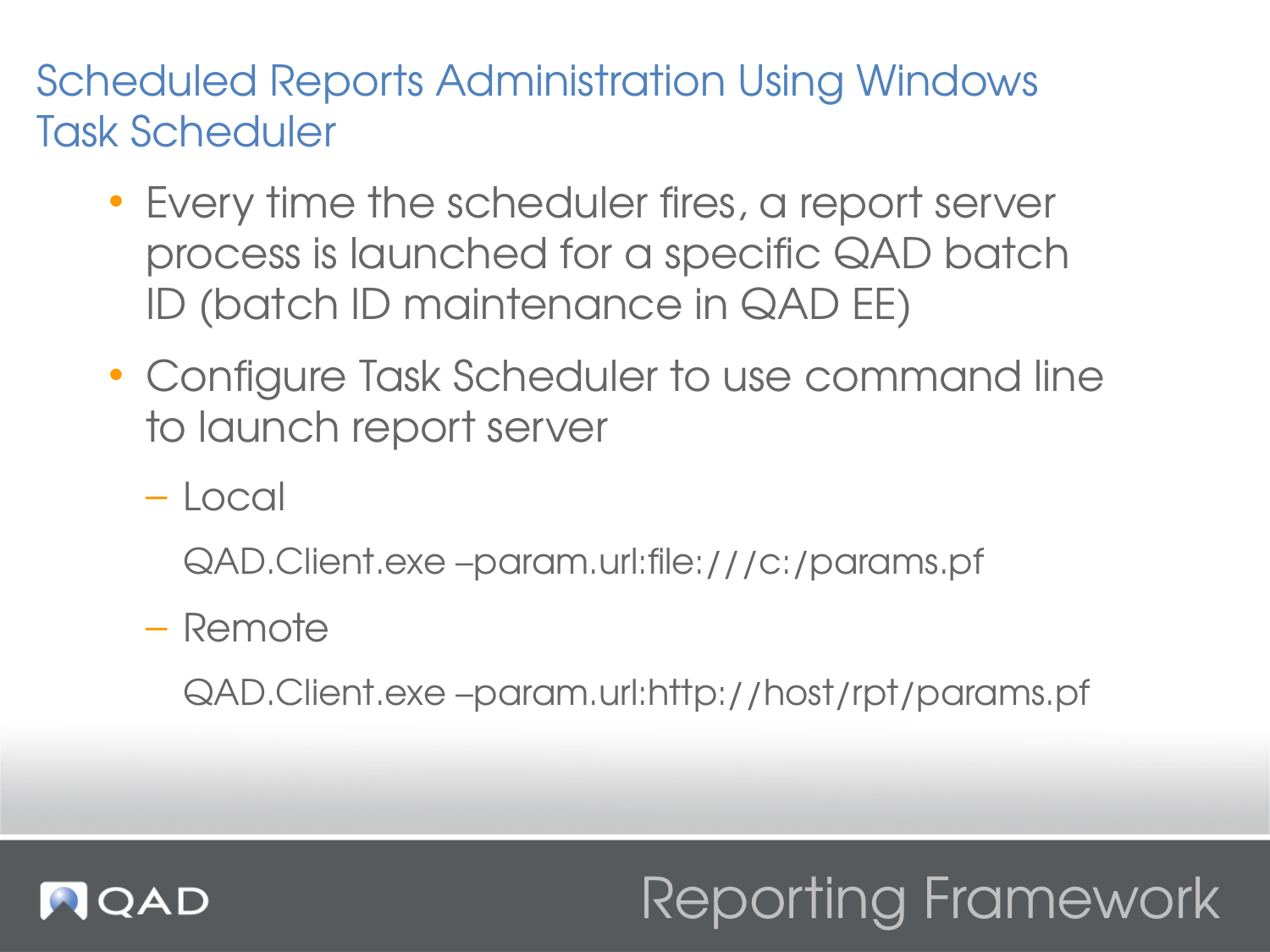

Scheduled Reports Administration Using Windows Task Scheduler

Every time the scheduler fires, a report server process is launched for a specific QAD batch ID (batch ID maintenance in QAD EE)
Configure Task Scheduler to use command line to launch report server
Local
QAD.Client.exe –param.url:file:///c:/params.pf
Remote
QAD.Client.exe –param.url:http://host/rpt/params.pf

# Reporting Framework